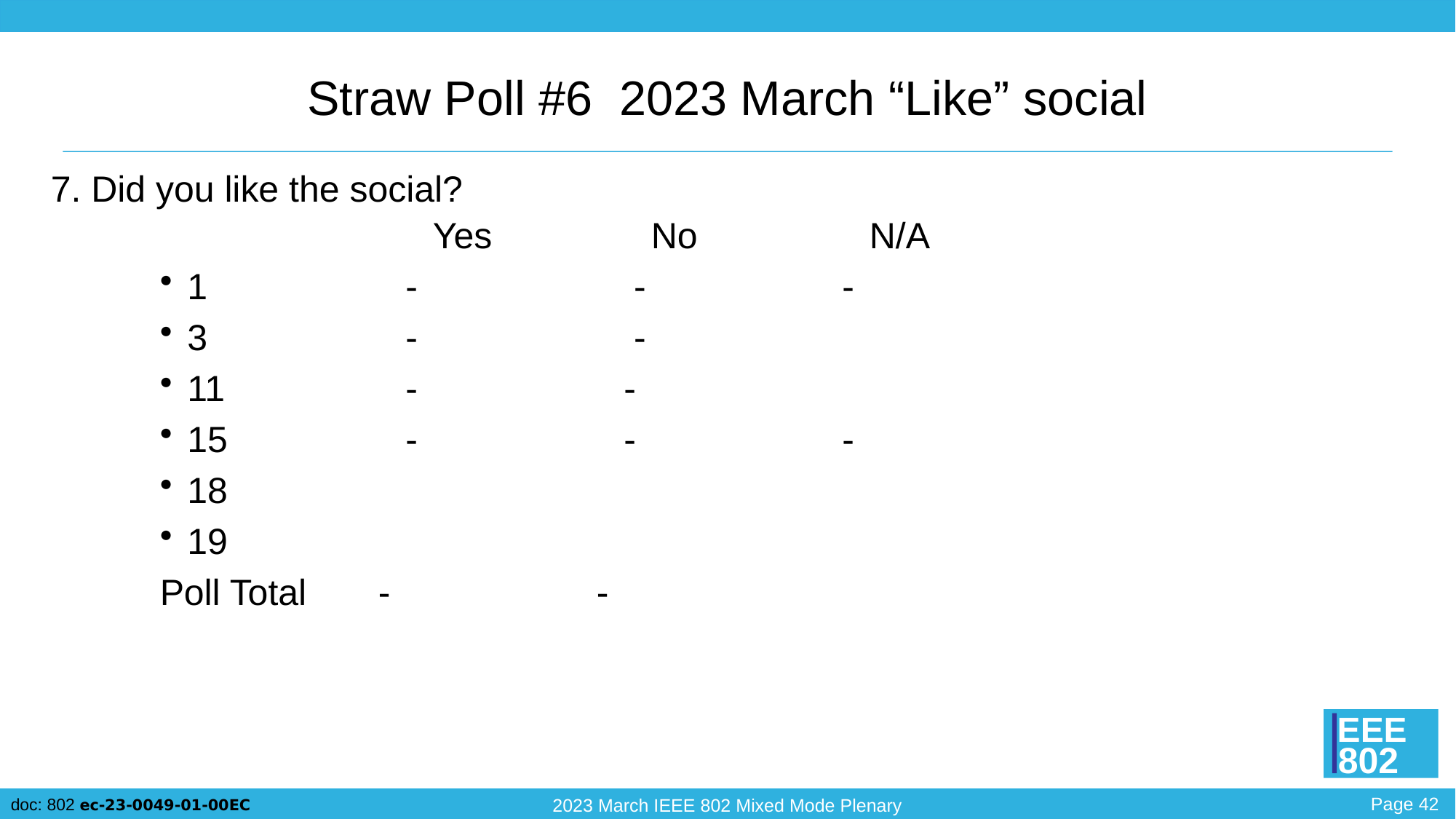

# Straw Poll #6  2023 March “Like” social
7. Did you like the social?
	Yes 		No		N/A
1		-		 -		-
3		-		 -
11		-		-
15 		- 		-		-
18
19
	Poll Total	-		-